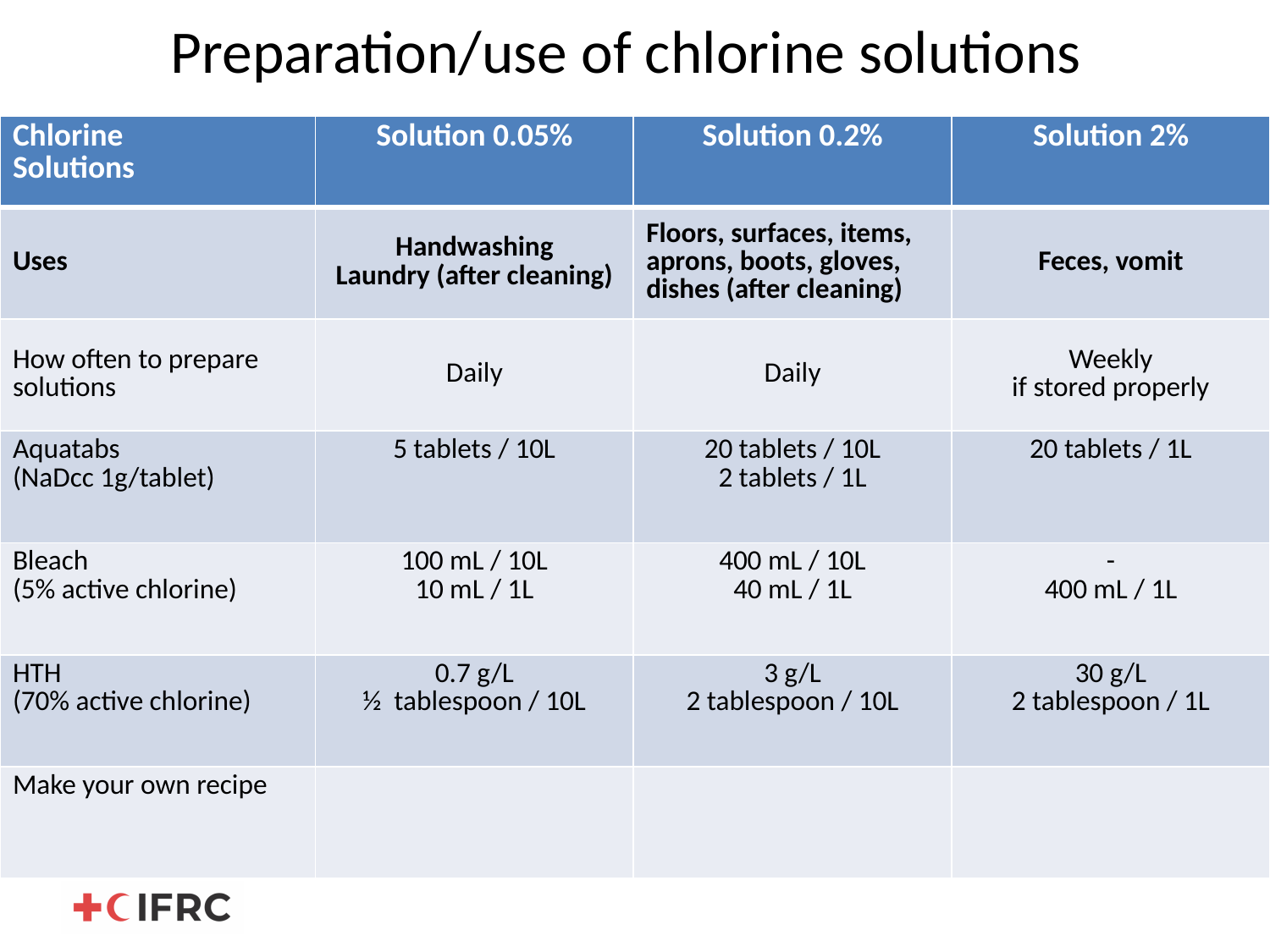

# Preparation/use of chlorine solutions
| Chlorine Solutions | Solution 0.05% | Solution 0.2% | Solution 2% |
| --- | --- | --- | --- |
| Uses | Handwashing Laundry (after cleaning) | Floors, surfaces, items, aprons, boots, gloves, dishes (after cleaning) | Feces, vomit |
| How often to prepare solutions | Daily | Daily | Weekly if stored properly |
| Aquatabs (NaDcc 1g/tablet) | 5 tablets / 10L | 20 tablets / 10L 2 tablets / 1L | 20 tablets / 1L |
| Bleach (5% active chlorine) | 100 mL / 10L 10 mL / 1L | 400 mL / 10L 40 mL / 1L | - 400 mL / 1L |
| HTH (70% active chlorine) | 0.7 g/L ½ tablespoon / 10L | 3 g/L 2 tablespoon / 10L | 30 g/L 2 tablespoon / 1L |
| Make your own recipe |  |  |  |